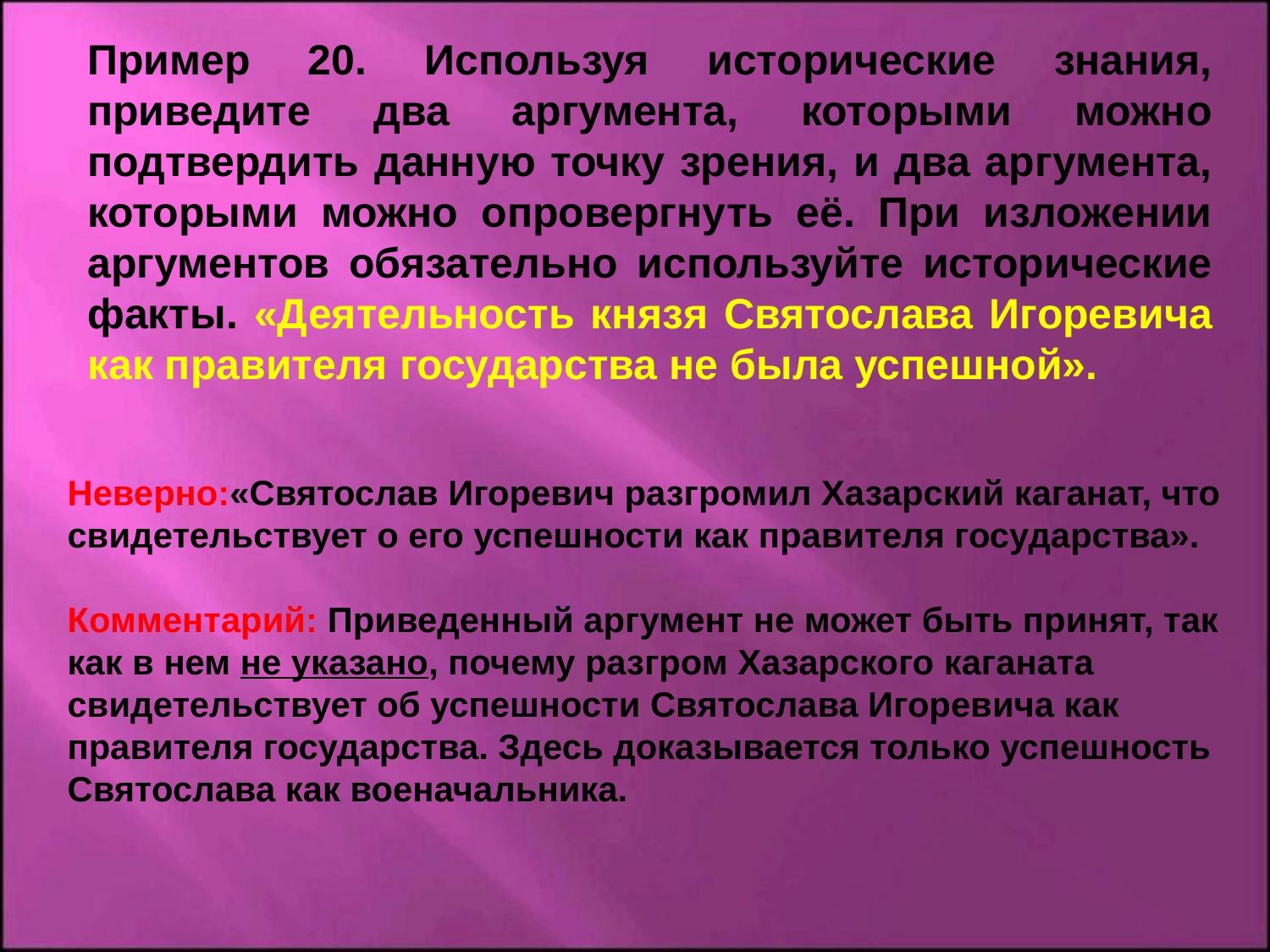

Пример 20. Используя исторические знания, приведите два аргумента, которыми можно подтвердить данную точку зрения, и два аргумента, которыми можно опровергнуть её. При изложении аргументов обязательно используйте исторические факты. «Деятельность князя Святослава Игоревича как правителя государства не была успешной».

Неверно:«Святослав Игоревич разгромил Хазарский каганат, что свидетельствует о его успешности как правителя государства».

Комментарий: Приведенный аргумент не может быть принят, так как в нем не указано, почему разгром Хазарского каганата свидетельствует об успешности Святослава Игоревича как правителя государства. Здесь доказывается только успешность Святослава как военачальника.